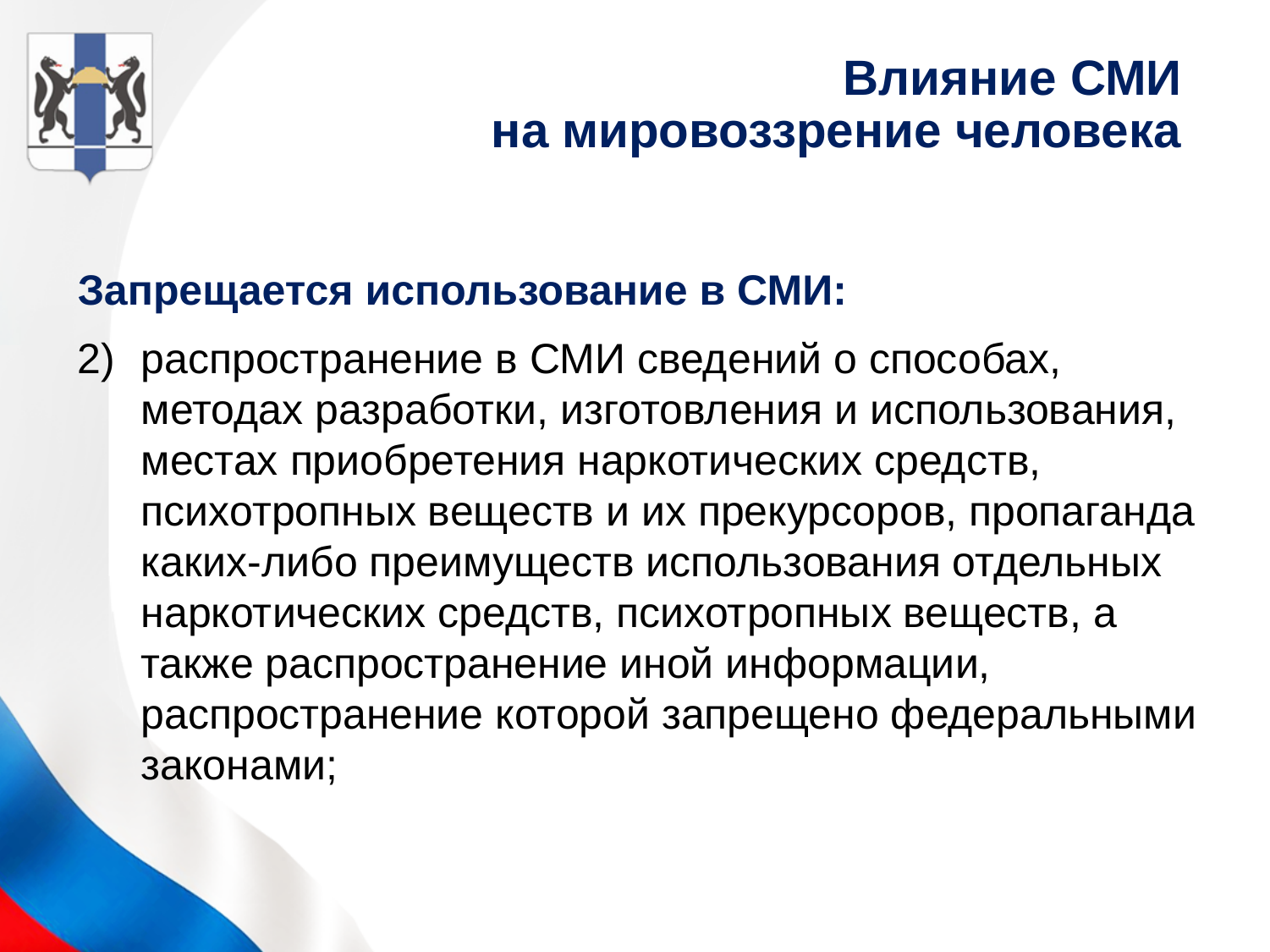

# Влияние СМИ на мировоззрение человека
Запрещается использование в СМИ:
распространение в СМИ сведений о способах, методах разработки, изготовления и использования, местах приобретения наркотических средств, психотропных веществ и их прекурсоров, пропаганда каких-либо преимуществ использования отдельных наркотических средств, психотропных веществ, а также распространение иной информации, распространение которой запрещено федеральными законами;